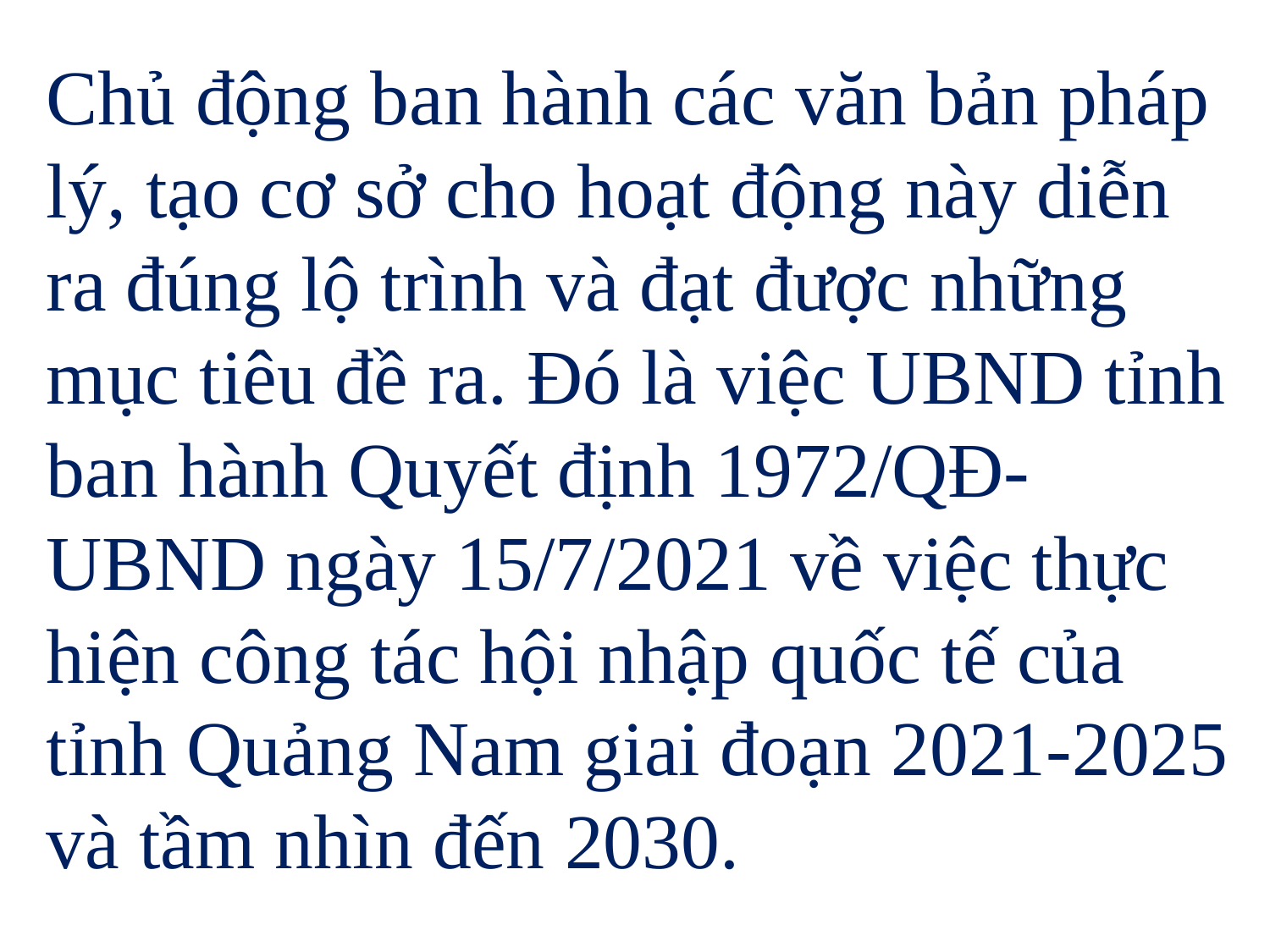

Chủ động ban hành các văn bản pháp lý, tạo cơ sở cho hoạt động này diễn ra đúng lộ trình và đạt được những mục tiêu đề ra. Đó là việc UBND tỉnh ban hành Quyết định 1972/QĐ-UBND ngày 15/7/2021 về việc thực hiện công tác hội nhập quốc tế của tỉnh Quảng Nam giai đoạn 2021-2025 và tầm nhìn đến 2030.